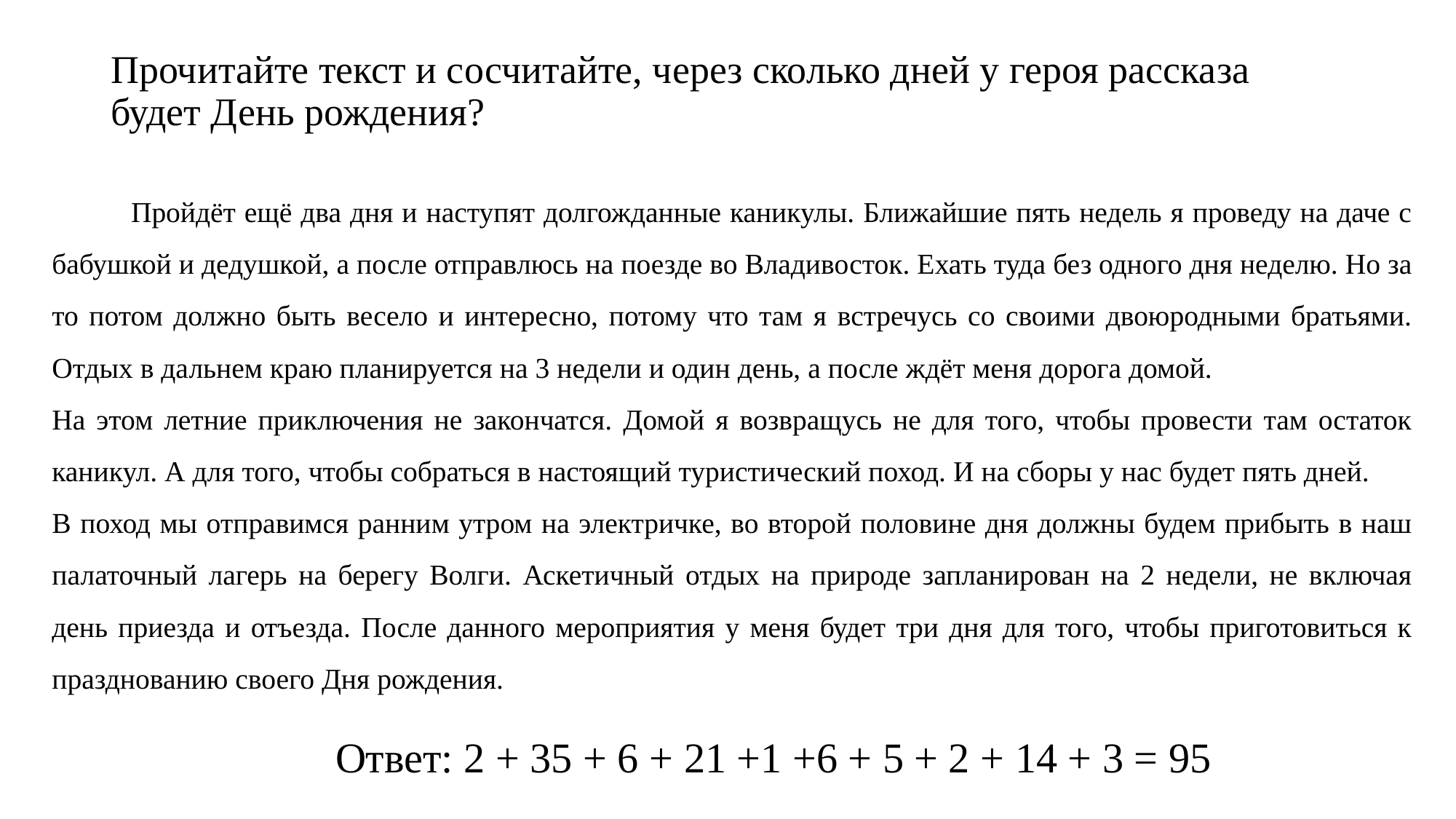

# Прочитайте текст и сосчитайте, через сколько дней у героя рассказа будет День рождения?
         Пройдёт ещё два дня и наступят долгожданные каникулы. Ближайшие пять недель я проведу на даче с бабушкой и дедушкой, а после отправлюсь на поезде во Владивосток. Ехать туда без одного дня неделю. Но за то потом должно быть весело и интересно, потому что там я встречусь со своими двоюродными братьями. Отдых в дальнем краю планируется на 3 недели и один день, а после ждёт меня дорога домой.
На этом летние приключения не закончатся. Домой я возвращусь не для того, чтобы провести там остаток каникул. А для того, чтобы собраться в настоящий туристический поход. И на сборы у нас будет пять дней.
В поход мы отправимся ранним утром на электричке, во второй половине дня должны будем прибыть в наш палаточный лагерь на берегу Волги. Аскетичный отдых на природе запланирован на 2 недели, не включая день приезда и отъезда. После данного мероприятия у меня будет три дня для того, чтобы приготовиться к празднованию своего Дня рождения.
Ответ: 2 + 35 + 6 + 21 +1 +6 + 5 + 2 + 14 + 3 = 95